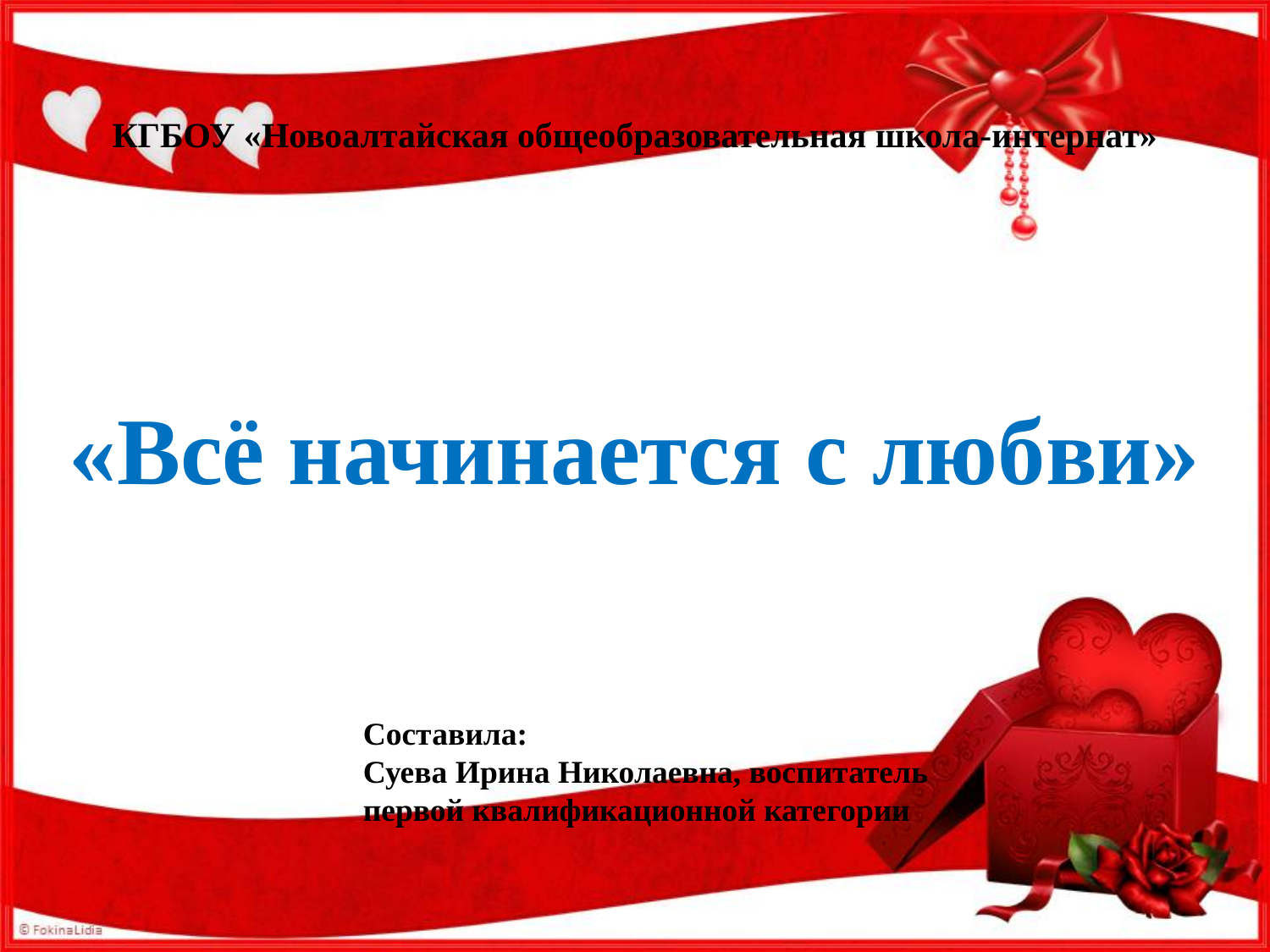

# КГБОУ «Новоалтайская общеобразовательная школа-интернат»
«Всё начинается с любви»

Составила:
Суева Ирина Николаевна, воспитатель
первой квалификационной категории